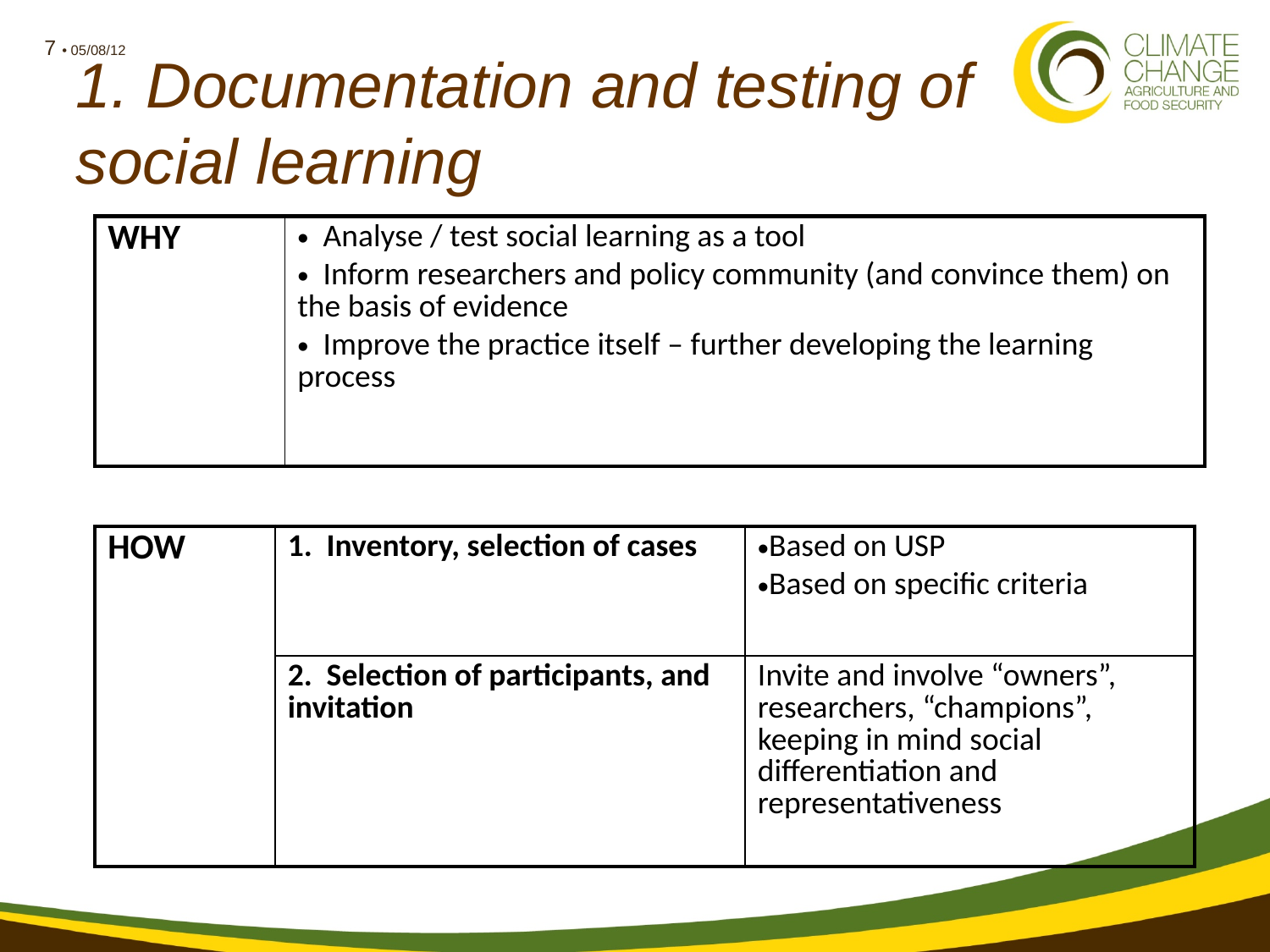

# 1. Documentation and testing of social learning
| WHY | Analyse / test social learning as a tool Inform researchers and policy community (and convince them) on the basis of evidence Improve the practice itself – further developing the learning process |
| --- | --- |
| HOW | 1. Inventory, selection of cases | Based on USP Based on specific criteria |
| --- | --- | --- |
|  | 2. Selection of participants, and invitation | Invite and involve “owners”, researchers, “champions”, keeping in mind social differentiation and representativeness |